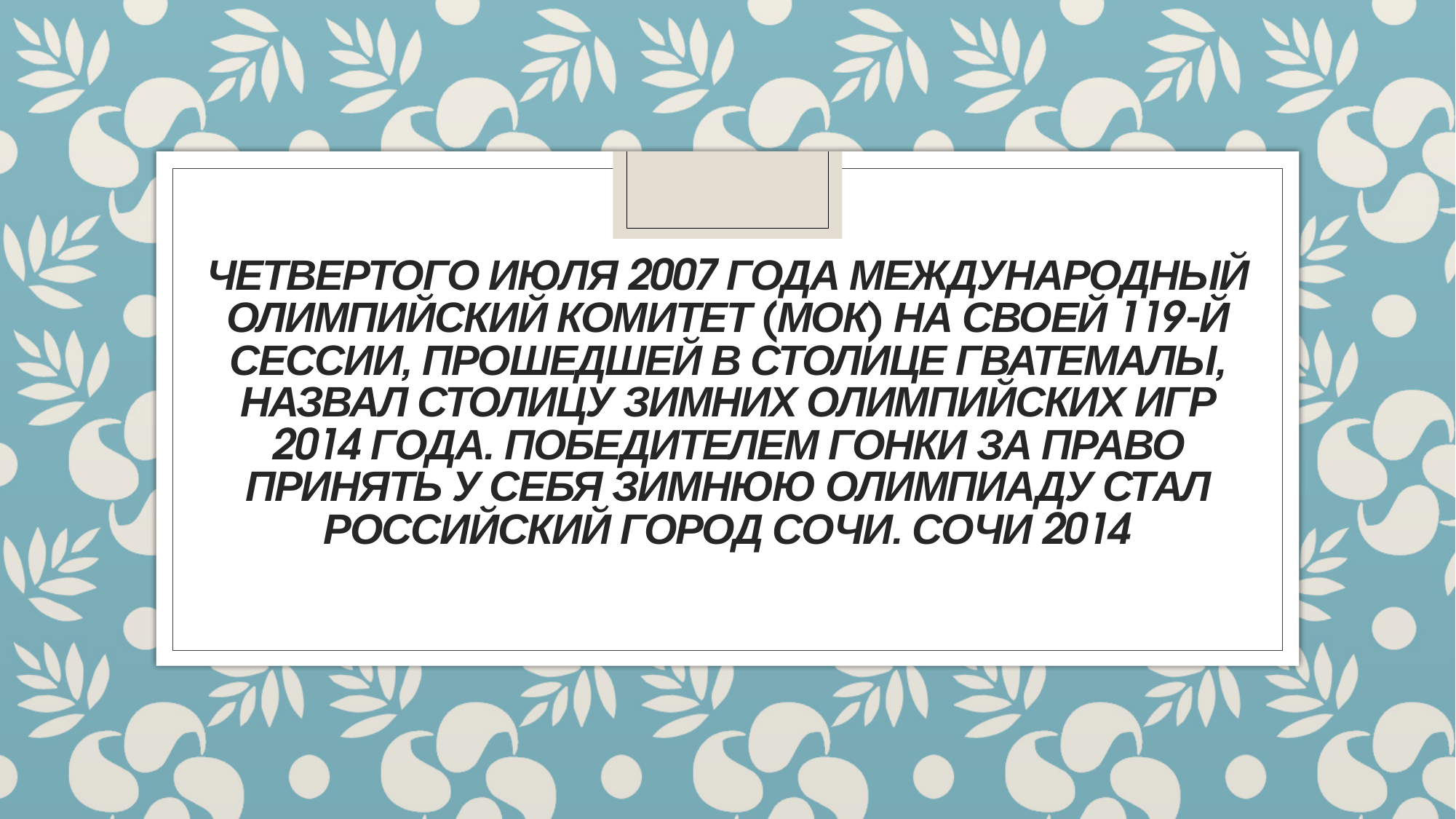

# Четвертого июля 2007 года Международный олимпийский комитет (МОК) на своей 119-й сессии, прошедшей в столице Гватемалы, назвал столицу зимних Олимпийских игр 2014 года. Победителем гонки за право принять у себя зимнюю Олимпиаду стал российский город Сочи. Сочи 2014